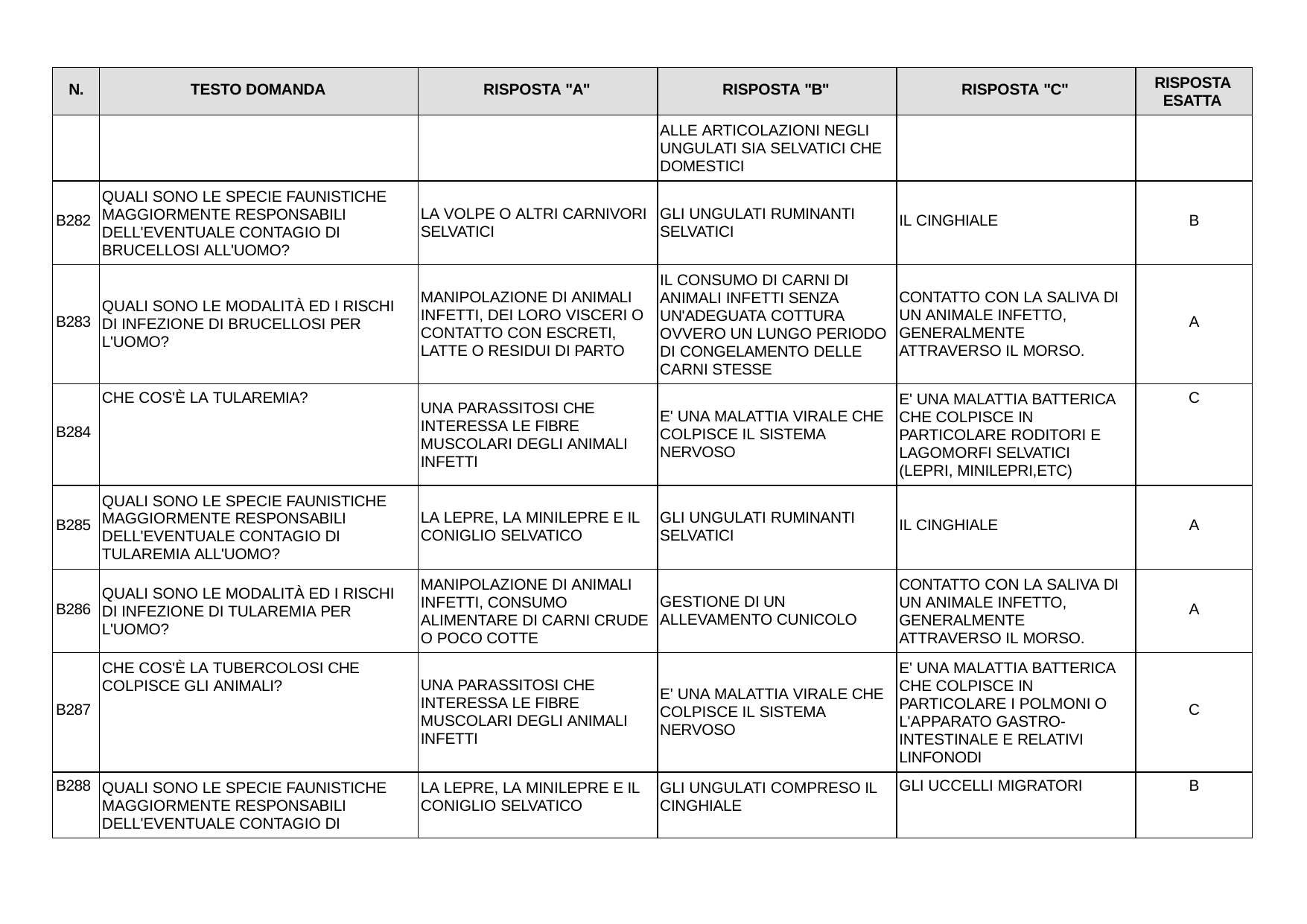

| N. | TESTO DOMANDA | RISPOSTA "A" | RISPOSTA "B" | RISPOSTA "C" | RISPOSTA ESATTA |
| --- | --- | --- | --- | --- | --- |
|  |  |  | ALLE ARTICOLAZIONI NEGLI UNGULATI SIA SELVATICI CHE DOMESTICI |  |  |
| B282 | QUALI SONO LE SPECIE FAUNISTICHE MAGGIORMENTE RESPONSABILI DELL'EVENTUALE CONTAGIO DI BRUCELLOSI ALL'UOMO? | LA VOLPE O ALTRI CARNIVORI SELVATICI | GLI UNGULATI RUMINANTI SELVATICI | IL CINGHIALE | B |
| B283 | QUALI SONO LE MODALITÀ ED I RISCHI DI INFEZIONE DI BRUCELLOSI PER L'UOMO? | MANIPOLAZIONE DI ANIMALI INFETTI, DEI LORO VISCERI O CONTATTO CON ESCRETI, LATTE O RESIDUI DI PARTO | IL CONSUMO DI CARNI DI ANIMALI INFETTI SENZA UN'ADEGUATA COTTURA OVVERO UN LUNGO PERIODO DI CONGELAMENTO DELLE CARNI STESSE | CONTATTO CON LA SALIVA DI UN ANIMALE INFETTO, GENERALMENTE ATTRAVERSO IL MORSO. | A |
| B284 | CHE COS'È LA TULAREMIA? | UNA PARASSITOSI CHE INTERESSA LE FIBRE MUSCOLARI DEGLI ANIMALI INFETTI | E' UNA MALATTIA VIRALE CHE COLPISCE IL SISTEMA NERVOSO | E' UNA MALATTIA BATTERICA CHE COLPISCE IN PARTICOLARE RODITORI E LAGOMORFI SELVATICI (LEPRI, MINILEPRI,ETC) | C |
| B285 | QUALI SONO LE SPECIE FAUNISTICHE MAGGIORMENTE RESPONSABILI DELL'EVENTUALE CONTAGIO DI TULAREMIA ALL'UOMO? | LA LEPRE, LA MINILEPRE E IL CONIGLIO SELVATICO | GLI UNGULATI RUMINANTI SELVATICI | IL CINGHIALE | A |
| B286 | QUALI SONO LE MODALITÀ ED I RISCHI DI INFEZIONE DI TULAREMIA PER L'UOMO? | MANIPOLAZIONE DI ANIMALI INFETTI, CONSUMO ALIMENTARE DI CARNI CRUDE O POCO COTTE | GESTIONE DI UN ALLEVAMENTO CUNICOLO | CONTATTO CON LA SALIVA DI UN ANIMALE INFETTO, GENERALMENTE ATTRAVERSO IL MORSO. | A |
| B287 | CHE COS'È LA TUBERCOLOSI CHE COLPISCE GLI ANIMALI? | UNA PARASSITOSI CHE INTERESSA LE FIBRE MUSCOLARI DEGLI ANIMALI INFETTI | E' UNA MALATTIA VIRALE CHE COLPISCE IL SISTEMA NERVOSO | E' UNA MALATTIA BATTERICA CHE COLPISCE IN PARTICOLARE I POLMONI O L'APPARATO GASTRO- INTESTINALE E RELATIVI LINFONODI | C |
| B288 | QUALI SONO LE SPECIE FAUNISTICHE MAGGIORMENTE RESPONSABILI DELL'EVENTUALE CONTAGIO DI | LA LEPRE, LA MINILEPRE E IL CONIGLIO SELVATICO | GLI UNGULATI COMPRESO IL CINGHIALE | GLI UCCELLI MIGRATORI | B |